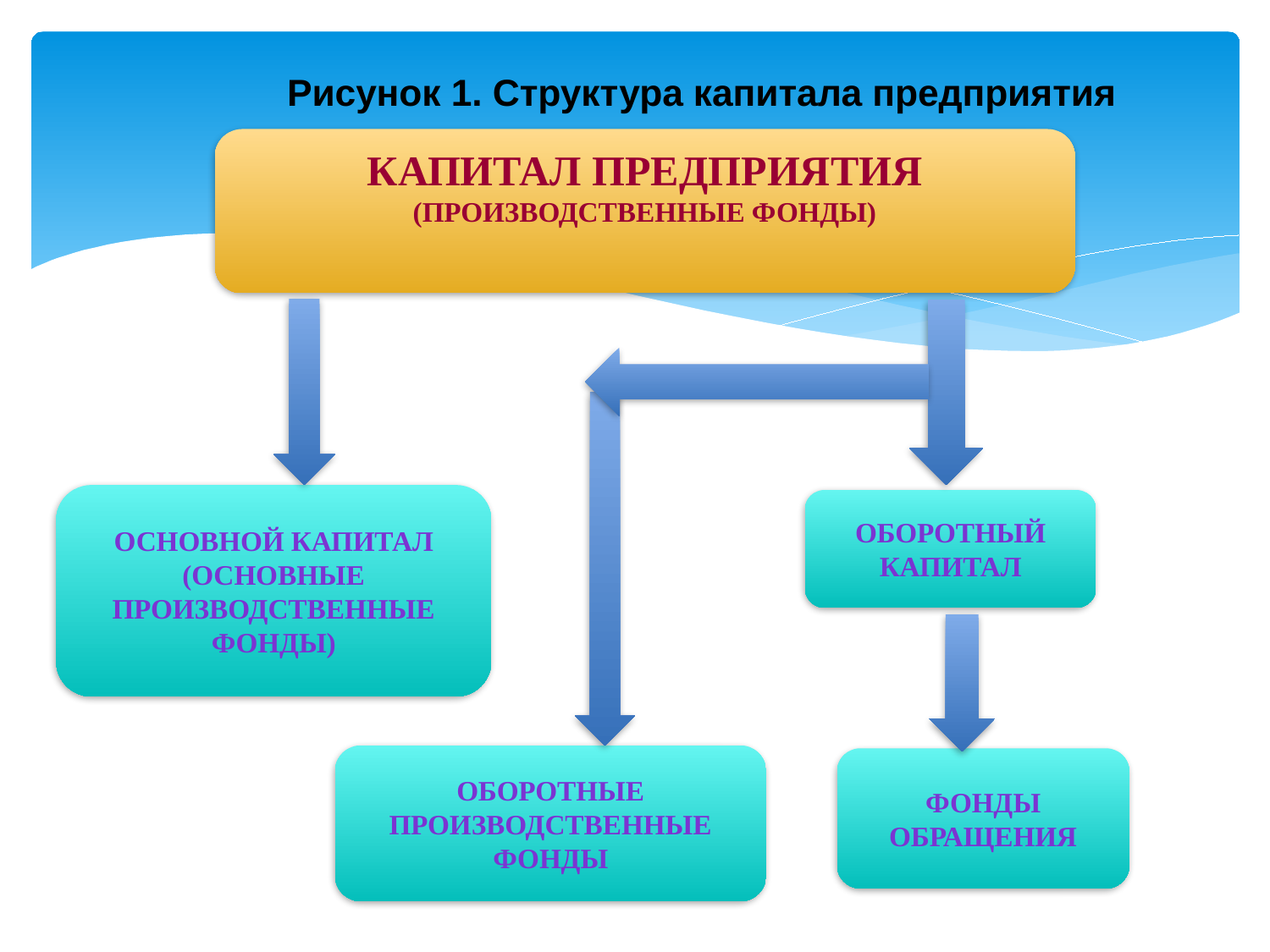

# Рисунок 1. Структура капитала предприятия
КАПИТАЛ ПРЕДПРИЯТИЯ
(ПРОИЗВОДСТВЕННЫЕ ФОНДЫ)

ОСНОВНОЙ КАПИТАЛ
(ОСНОВНЫЕ ПРОИЗВОДСТВЕННЫЕ ФОНДЫ)
ОБОРОТНЫЙ КАПИТАЛ

ОБОРОТНЫЕ ПРОИЗВОДСТВЕННЫЕ ФОНДЫ
ФОНДЫ ОБРАЩЕНИЯ